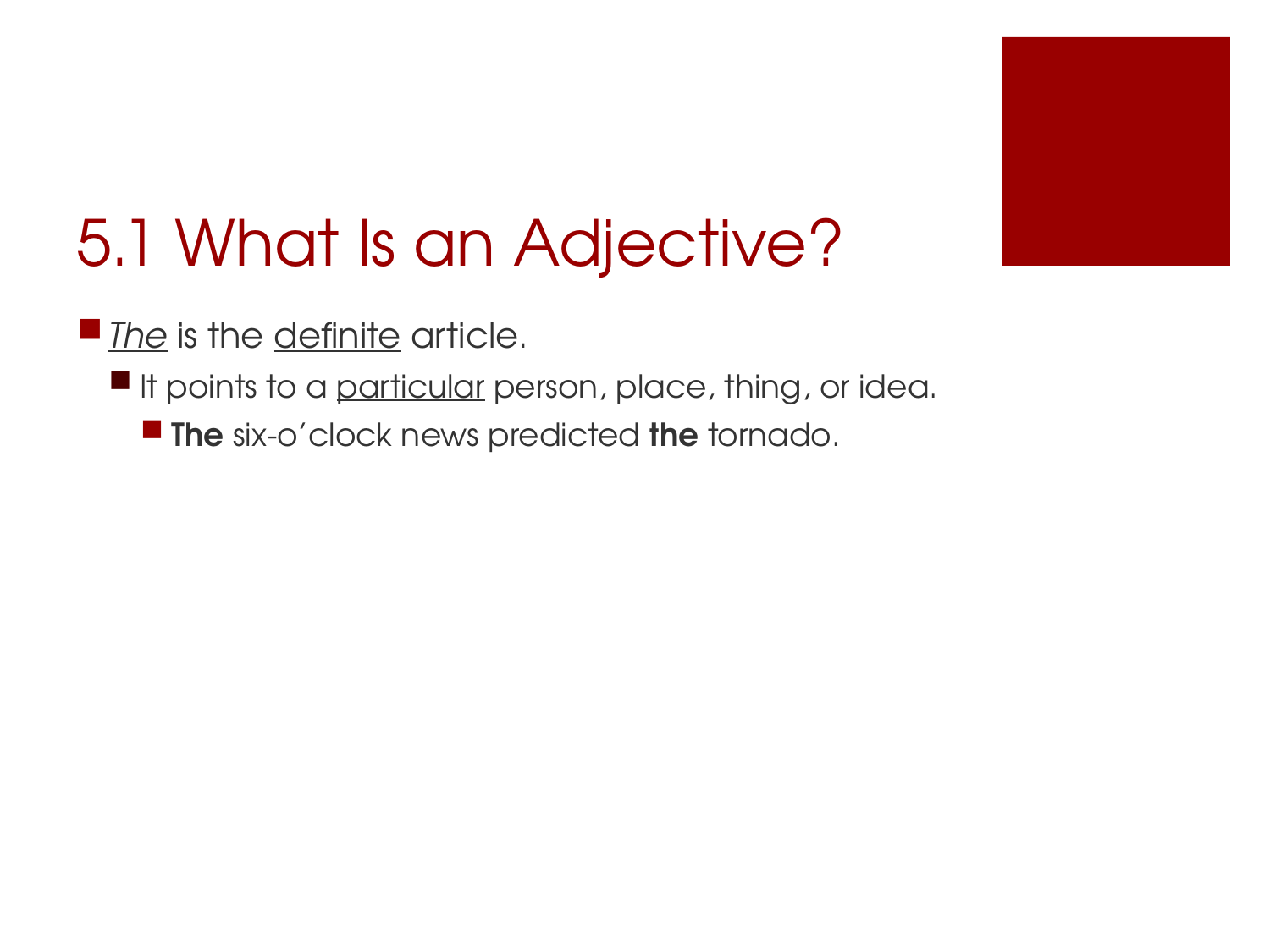

# 5.1 What Is an Adjective?
The is the definite article.
It points to a particular person, place, thing, or idea.
The six-o’clock news predicted the tornado.